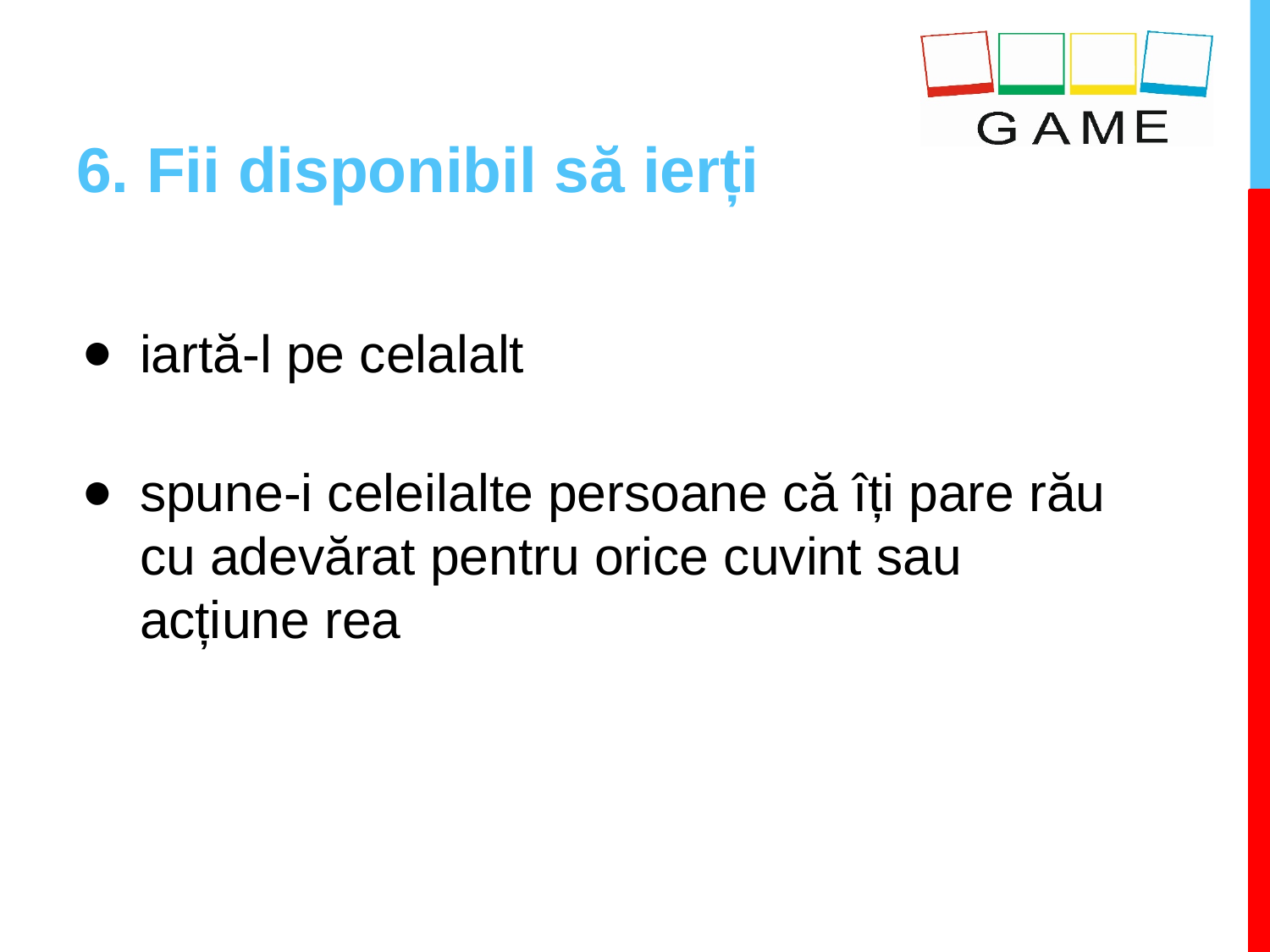

# 6. Fii disponibil să ierți

iartă-l pe celalalt

spune-i celeilalte persoane că îți pare rău cu adevărat pentru orice cuvint sau acțiune rea